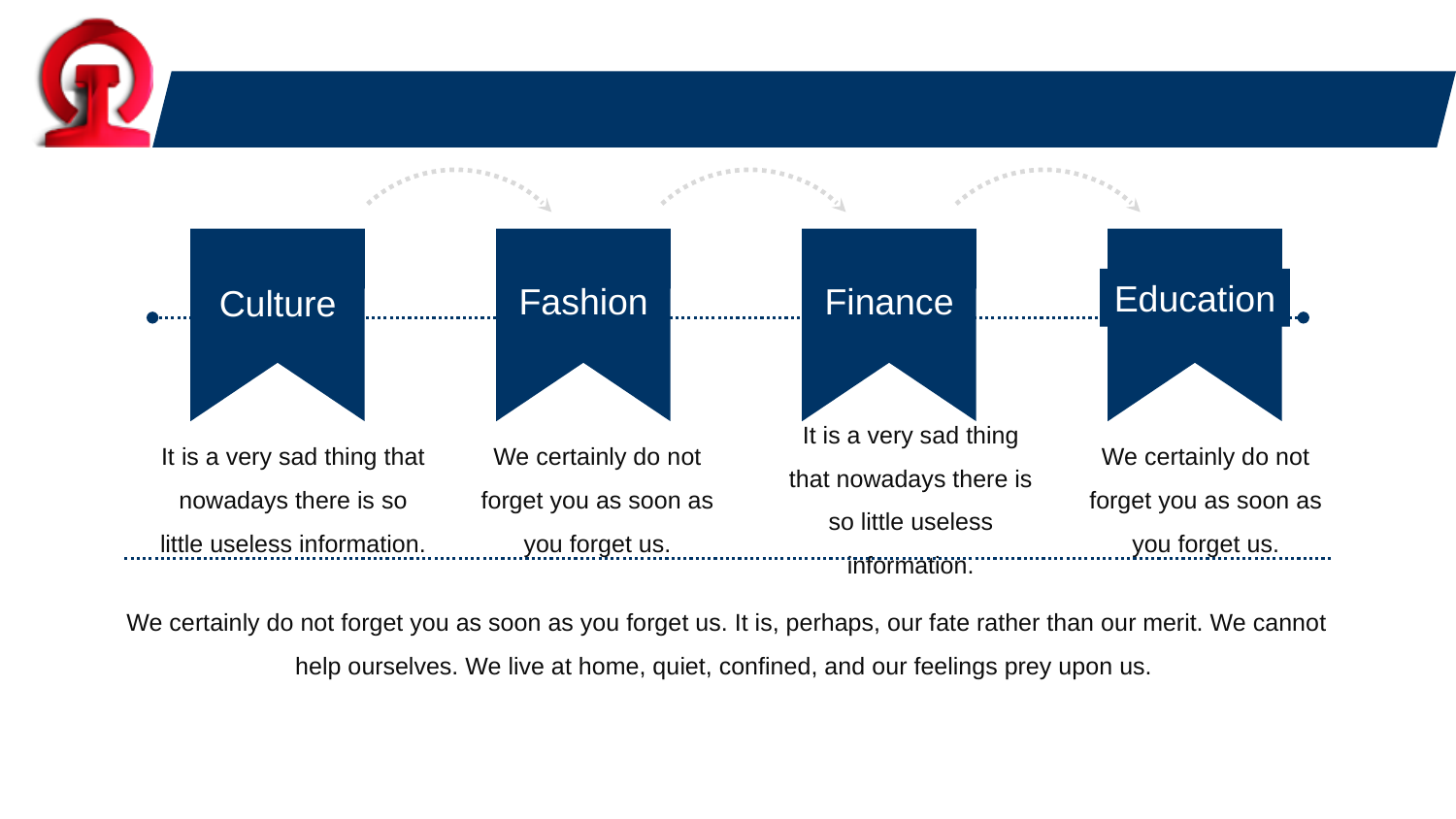

#

Education

Finance

Culture

Fashion
We certainly do not forget you as soon as you forget us.
We certainly do not forget you as soon as you forget us.
It is a very sad thing that nowadays there is so little useless information.
It is a very sad thing that nowadays there is so little useless information.
We certainly do not forget you as soon as you forget us. It is, perhaps, our fate rather than our merit. We cannot help ourselves. We live at home, quiet, confined, and our feelings prey upon us.